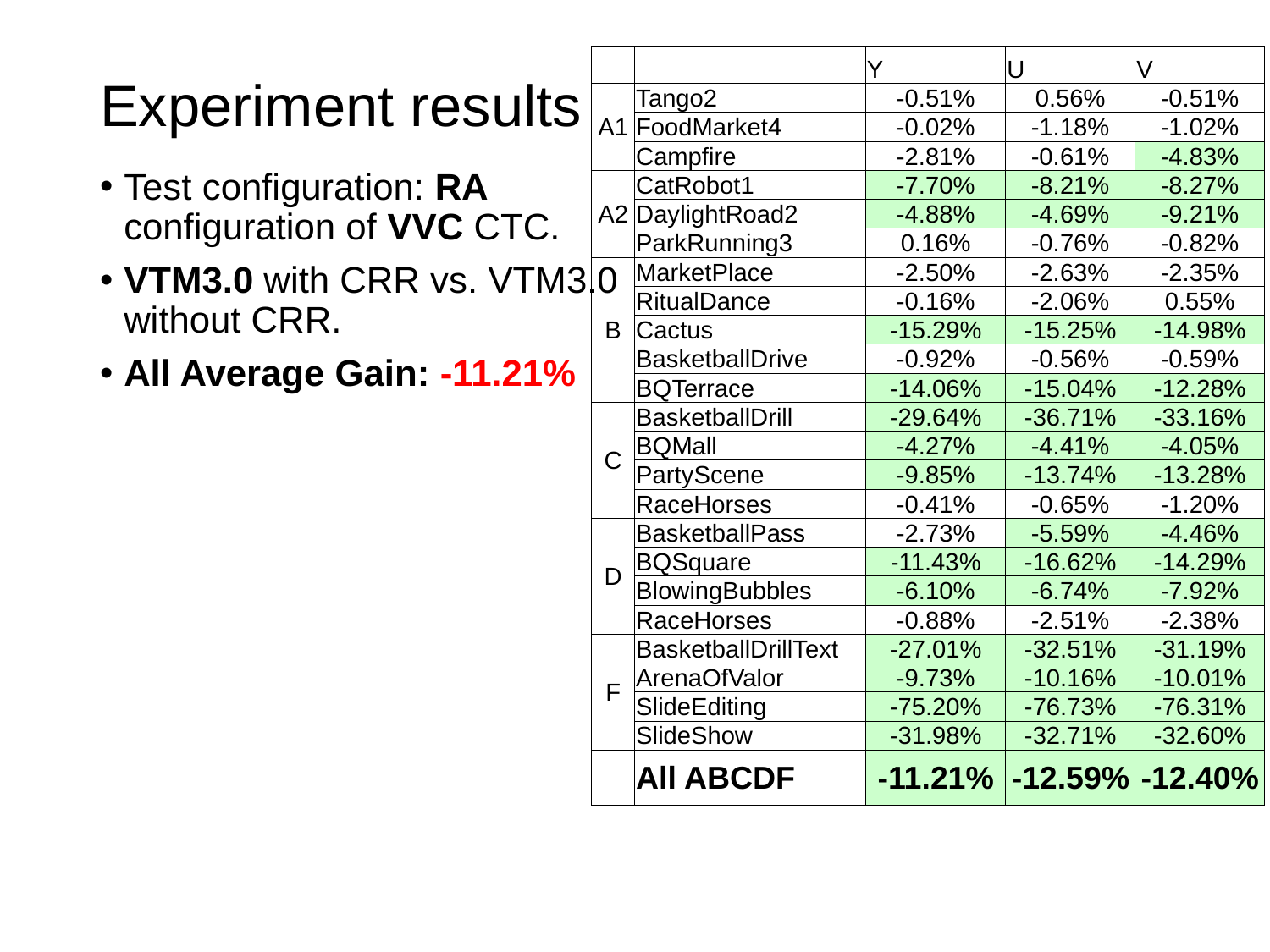

Experiment results
|  |  | Y | U | V |
| --- | --- | --- | --- | --- |
| A1 | Tango2 | -0.51% | 0.56% | -0.51% |
|  | FoodMarket4 | -0.02% | -1.18% | -1.02% |
|  | Campfire | -2.81% | -0.61% | -4.83% |
| A2 | CatRobot1 | -7.70% | -8.21% | -8.27% |
|  | DaylightRoad2 | -4.88% | -4.69% | -9.21% |
|  | ParkRunning3 | 0.16% | -0.76% | -0.82% |
| B | MarketPlace | -2.50% | -2.63% | -2.35% |
|  | RitualDance | -0.16% | -2.06% | 0.55% |
|  | Cactus | -15.29% | -15.25% | -14.98% |
|  | BasketballDrive | -0.92% | -0.56% | -0.59% |
|  | BQTerrace | -14.06% | -15.04% | -12.28% |
| C | BasketballDrill | -29.64% | -36.71% | -33.16% |
|  | BQMall | -4.27% | -4.41% | -4.05% |
|  | PartyScene | -9.85% | -13.74% | -13.28% |
|  | RaceHorses | -0.41% | -0.65% | -1.20% |
| D | BasketballPass | -2.73% | -5.59% | -4.46% |
|  | BQSquare | -11.43% | -16.62% | -14.29% |
|  | BlowingBubbles | -6.10% | -6.74% | -7.92% |
|  | RaceHorses | -0.88% | -2.51% | -2.38% |
| F | BasketballDrillText | -27.01% | -32.51% | -31.19% |
|  | ArenaOfValor | -9.73% | -10.16% | -10.01% |
|  | SlideEditing | -75.20% | -76.73% | -76.31% |
|  | SlideShow | -31.98% | -32.71% | -32.60% |
|  | All ABCDF | -11.21% | -12.59% | -12.40% |
Test configuration: RA configuration of VVC CTC.
VTM3.0 with CRR vs. VTM3.0 without CRR.
All Average Gain: -11.21%